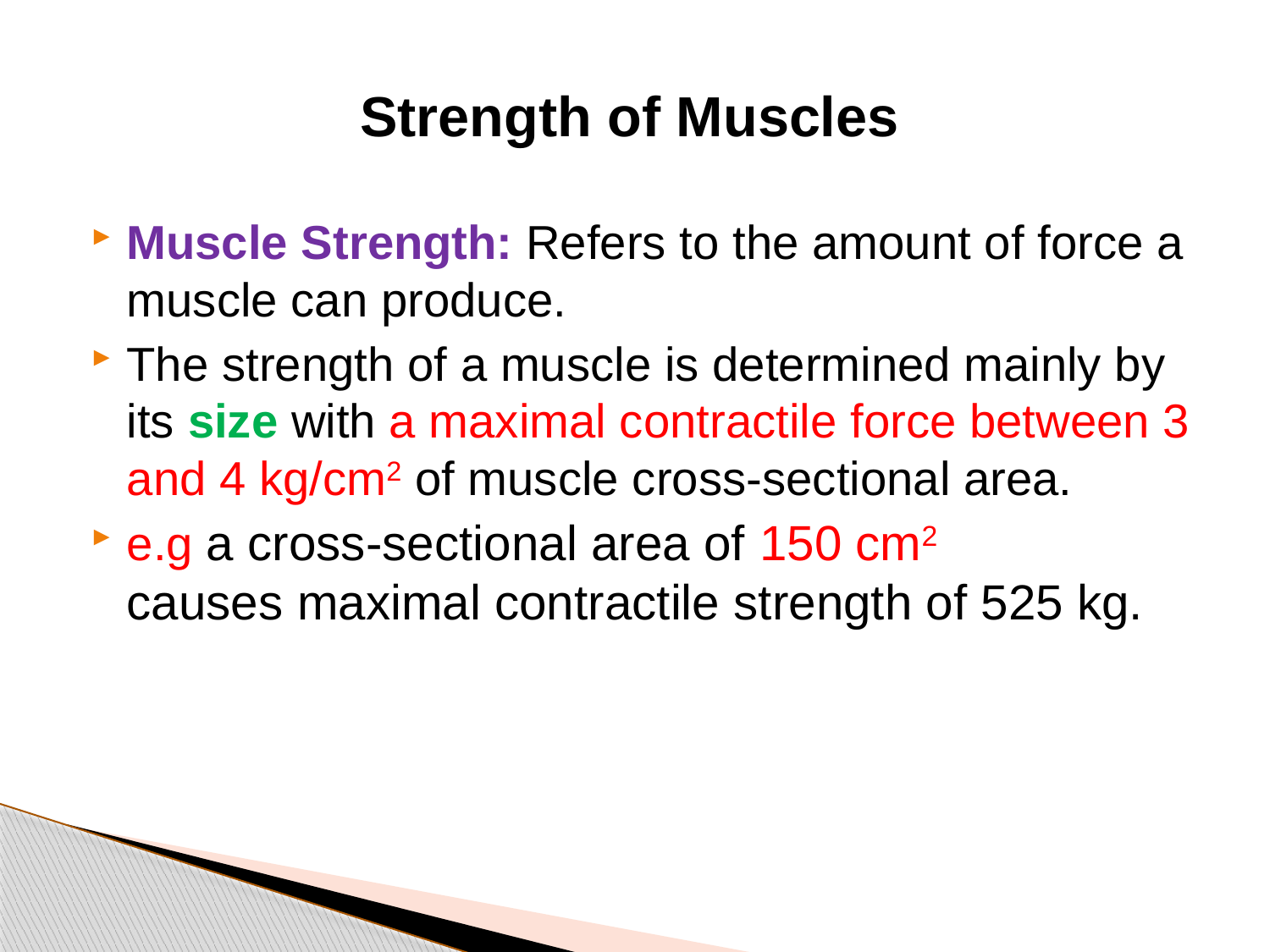

Strength of Muscles
Muscle Strength: Refers to the amount of force a muscle can produce.
The strength of a muscle is determined mainly by its size with a maximal contractile force between 3 and 4 kg/cm2 of muscle cross-sectional area.
e.g a cross-sectional area of 150 cm2  causes maximal contractile strength of 525 kg.